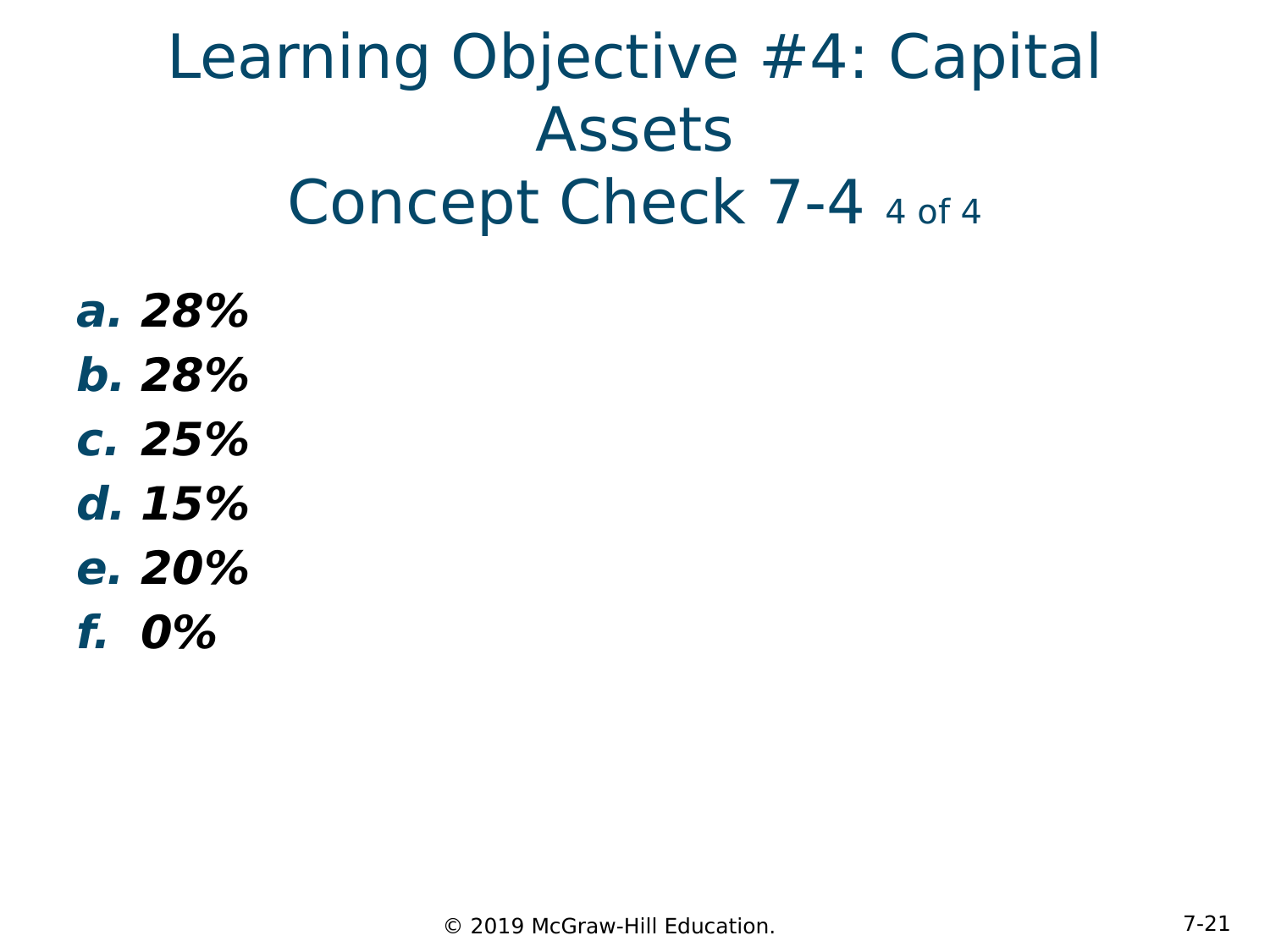

# Learning Objective #4: Capital Assets Concept Check 7-4 4 of 4
28%
28%
25%
15%
20%
0%